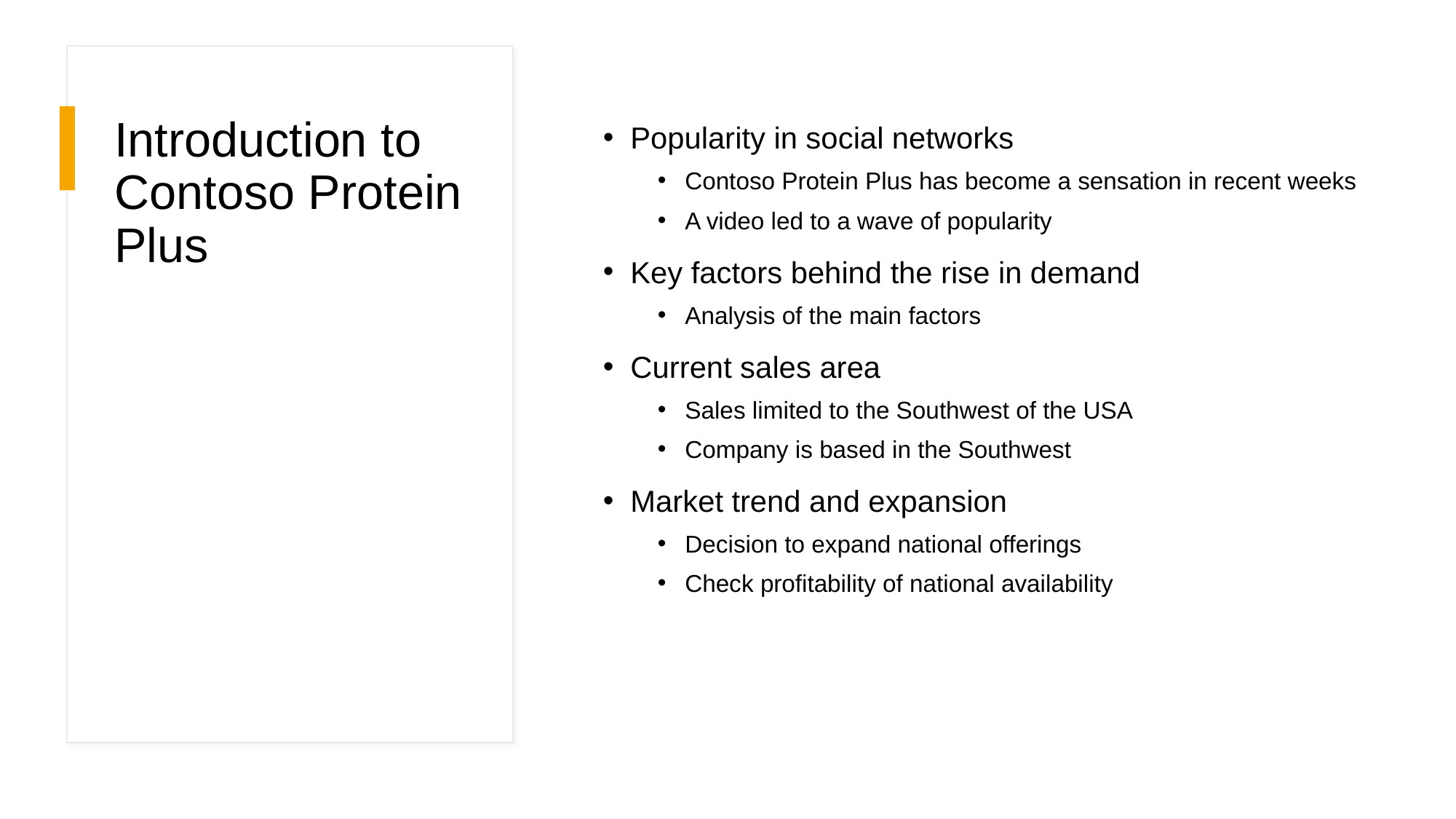

# Introduction to Contoso Protein Plus
Popularity in social networks
Contoso Protein Plus has become a sensation in recent weeks
A video led to a wave of popularity
Key factors behind the rise in demand
Analysis of the main factors
Current sales area
Sales limited to the Southwest of the USA
Company is based in the Southwest
Market trend and expansion
Decision to expand national offerings
Check profitability of national availability